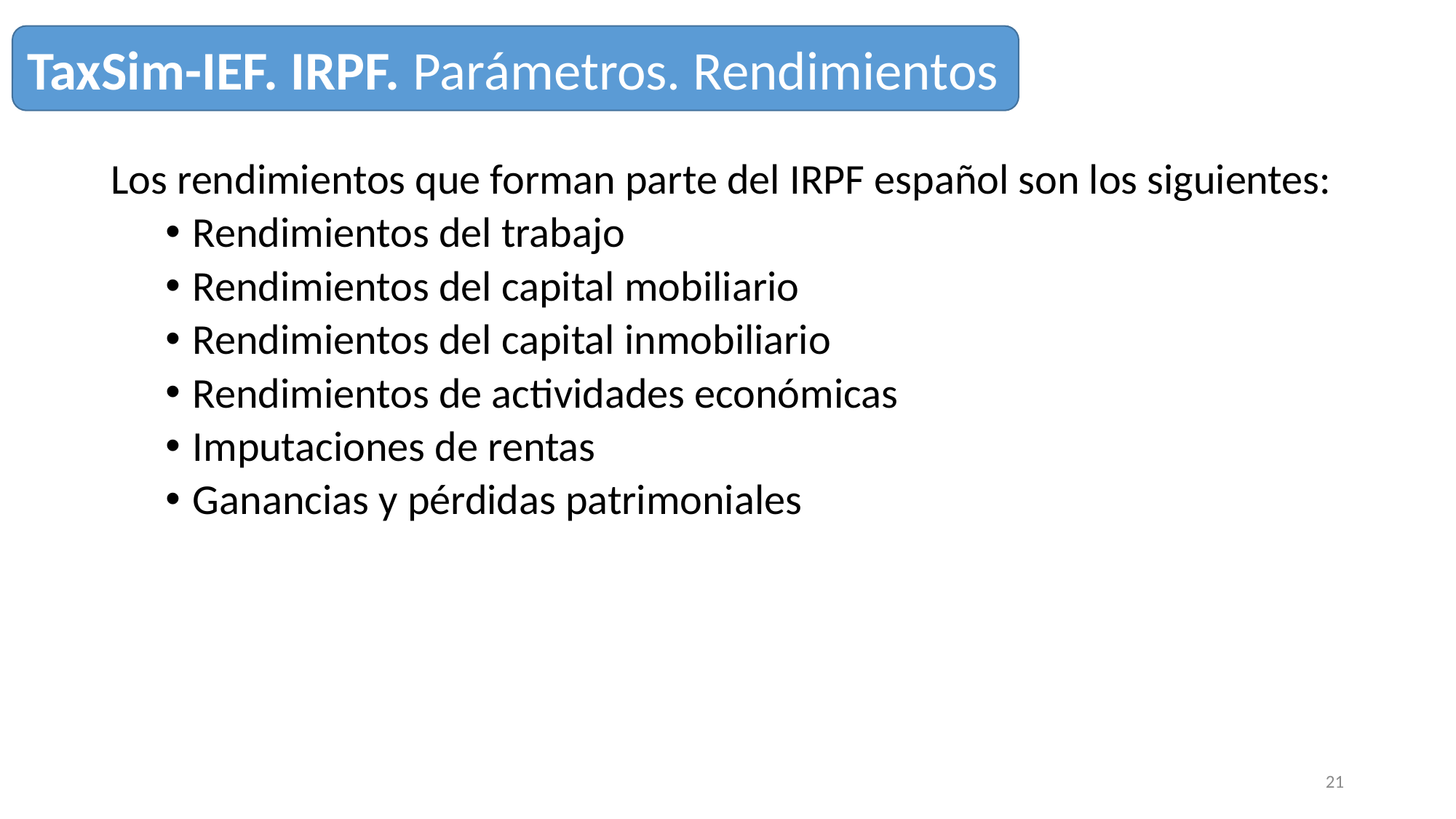

TaxSim-IEF. IRPF. Parámetros. Rendimientos
Los rendimientos que forman parte del IRPF español son los siguientes:
Rendimientos del trabajo
Rendimientos del capital mobiliario
Rendimientos del capital inmobiliario
Rendimientos de actividades económicas
Imputaciones de rentas
Ganancias y pérdidas patrimoniales

21